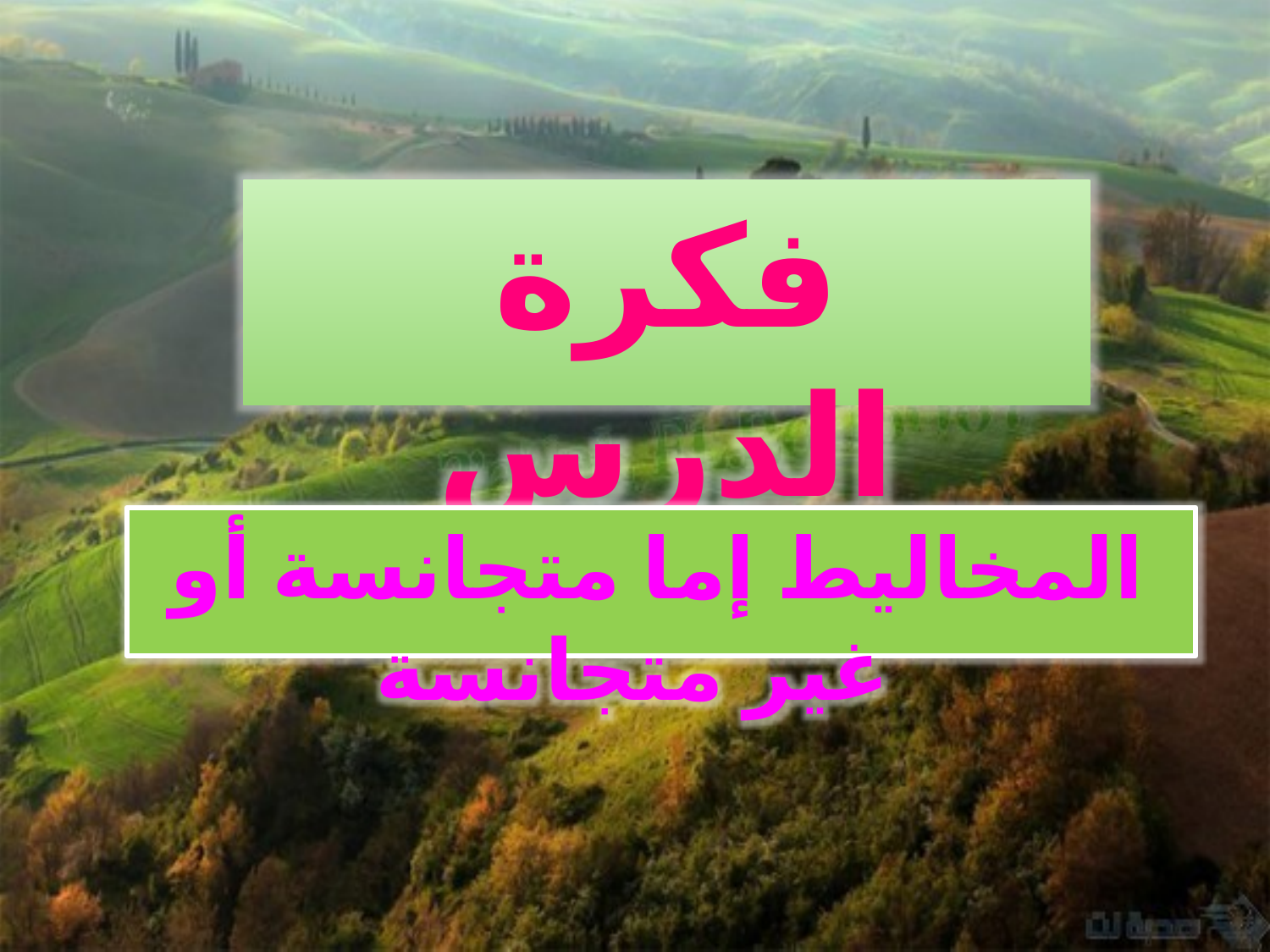

فكرة الدرس
المخاليط إما متجانسة أو غير متجانسة